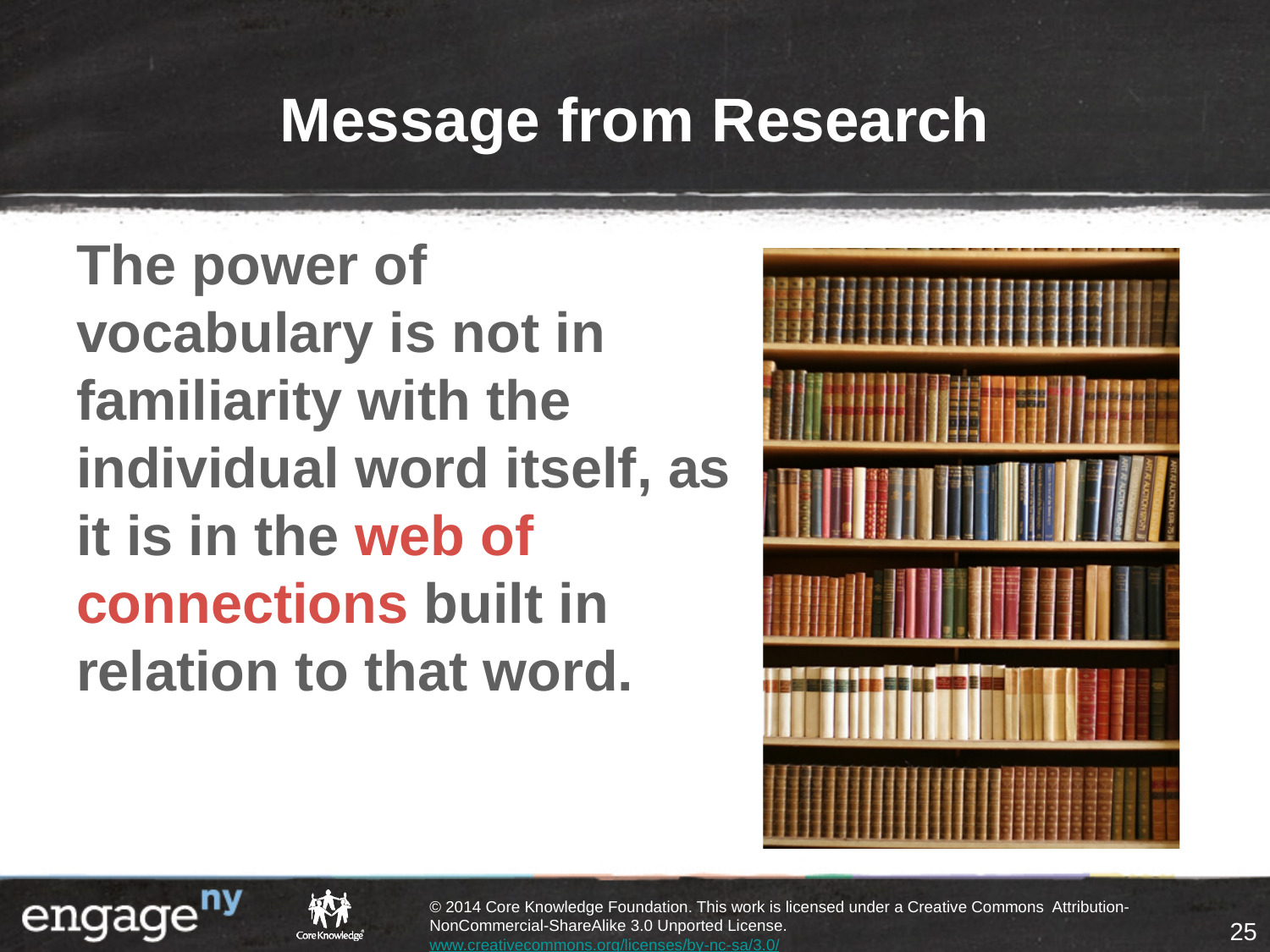

# Message from Research
The power of vocabulary is not in familiarity with the individual word itself, as it is in the web of connections built in relation to that word.
25